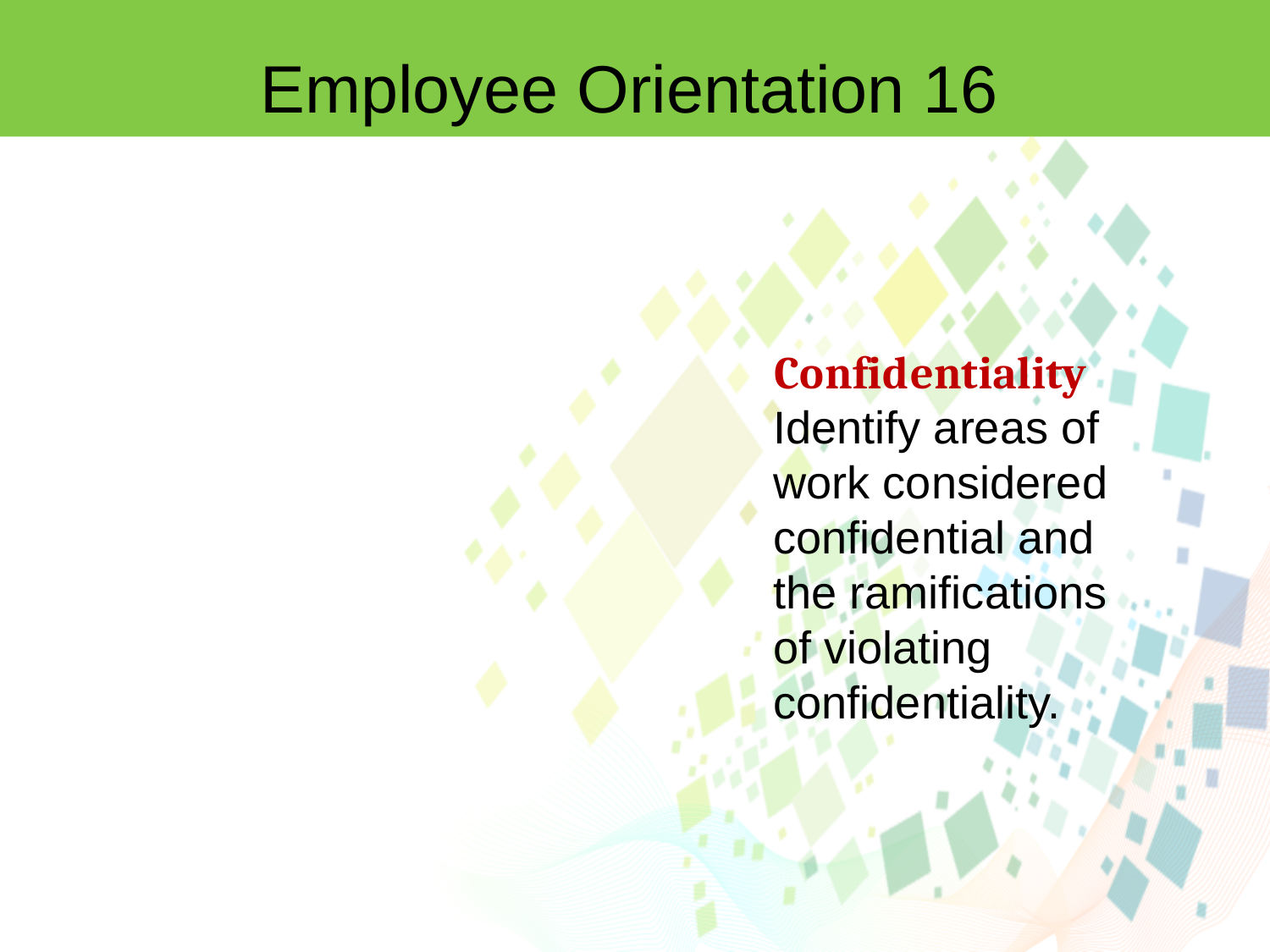

Employee Orientation 16
Confidentiality
Identify areas of work considered confidential and the ramifications
of violating confidentiality.